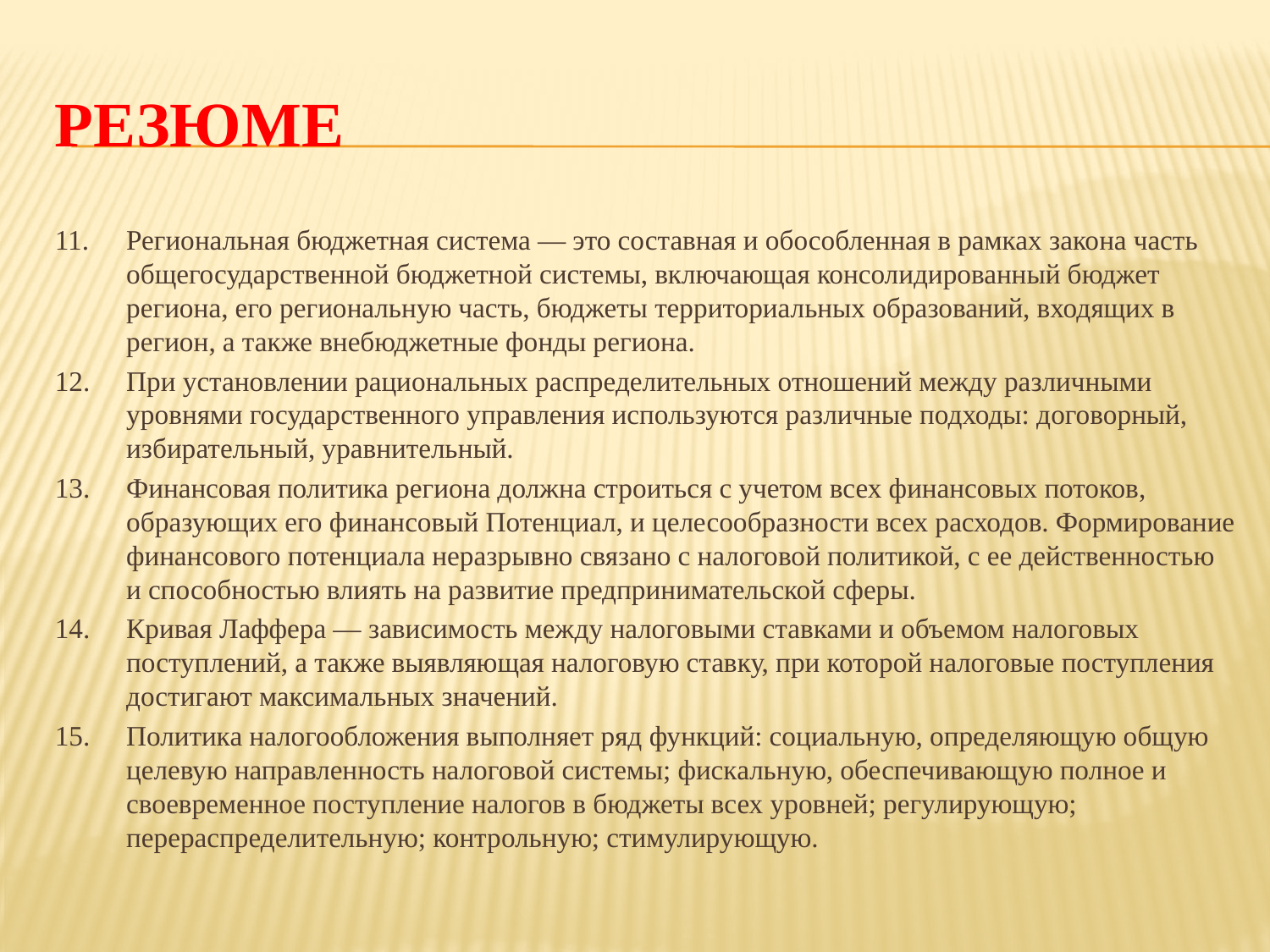

# резюме
Региональная бюджетная система — это составная и обособленная в рамках закона часть общегосударственной бюджетной системы, включающая консолидированный бюджет региона, его региональную часть, бюджеты территориальных образований, входящих в регион, а также внебюджетные фонды региона.
При установлении рациональных распределительных отношений между различными уровнями государственного управления используются различные подходы: договорный, избирательный, уравнительный.
Финансовая политика региона должна строиться с учетом всех финансовых потоков, образующих его финансовый Потенциал, и целесообразности всех расходов. Формирование финансового потенциала неразрывно связано с налоговой политикой, с ее действенностью и способностью влиять на развитие предпринимательской сферы.
Кривая Лаффера — зависимость между налоговыми ставками и объемом налоговых поступлений, а также выявляющая налоговую ставку, при которой налоговые поступления достигают максимальных значений.
Политика налогообложения выполняет ряд функций: социальную, определяющую общую целевую направленность налоговой системы; фискальную, обеспечивающую полное и своевременное поступление налогов в бюджеты всех уровней; регулирующую; перераспределительную; контрольную; стимулирующую.